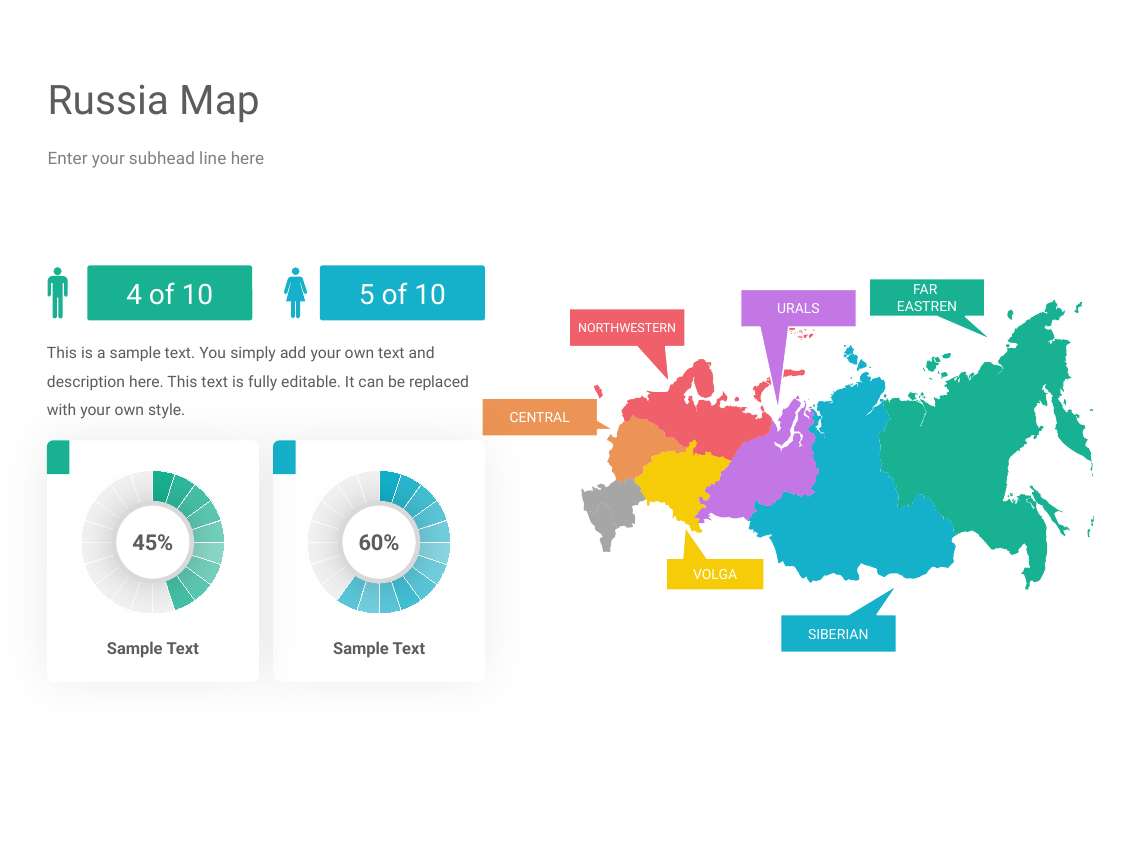

# Russia Map
Enter your subhead line here
4 of 10
5 of 10

FAR
EASTREN

URALS

NORTHWESTERN
This is a sample text. You simply add your own text and description here. This text is fully editable. It can be replaced with your own style.

CENTRAL

45%

60%

VOLGA

SIBERIAN
Sample Text
Sample Text